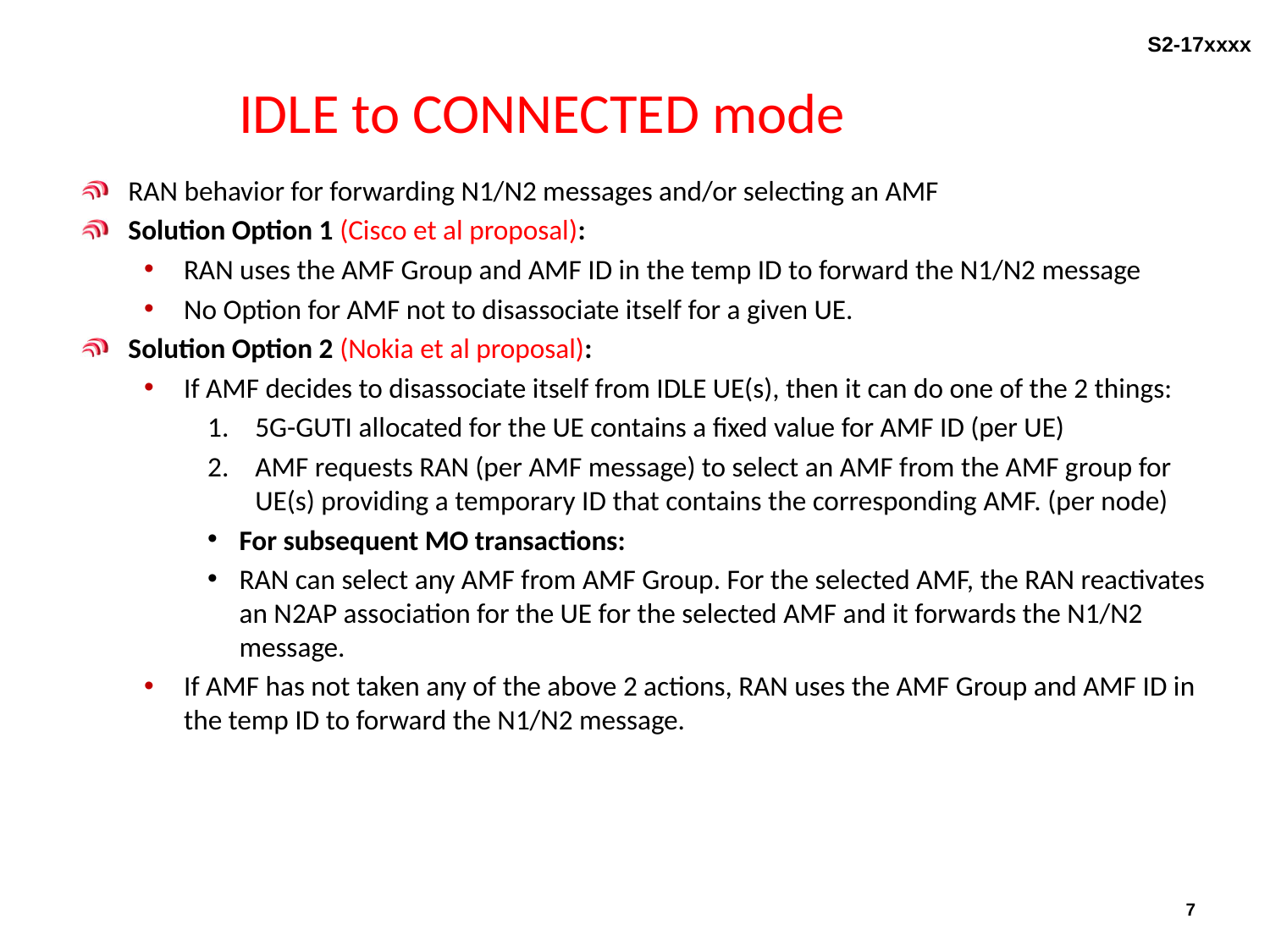

# IDLE to CONNECTED mode
RAN behavior for forwarding N1/N2 messages and/or selecting an AMF
Solution Option 1 (Cisco et al proposal):
RAN uses the AMF Group and AMF ID in the temp ID to forward the N1/N2 message
No Option for AMF not to disassociate itself for a given UE.
Solution Option 2 (Nokia et al proposal):
If AMF decides to disassociate itself from IDLE UE(s), then it can do one of the 2 things:
5G-GUTI allocated for the UE contains a fixed value for AMF ID (per UE)
AMF requests RAN (per AMF message) to select an AMF from the AMF group for UE(s) providing a temporary ID that contains the corresponding AMF. (per node)
For subsequent MO transactions:
RAN can select any AMF from AMF Group. For the selected AMF, the RAN reactivates an N2AP association for the UE for the selected AMF and it forwards the N1/N2 message.
If AMF has not taken any of the above 2 actions, RAN uses the AMF Group and AMF ID in the temp ID to forward the N1/N2 message.